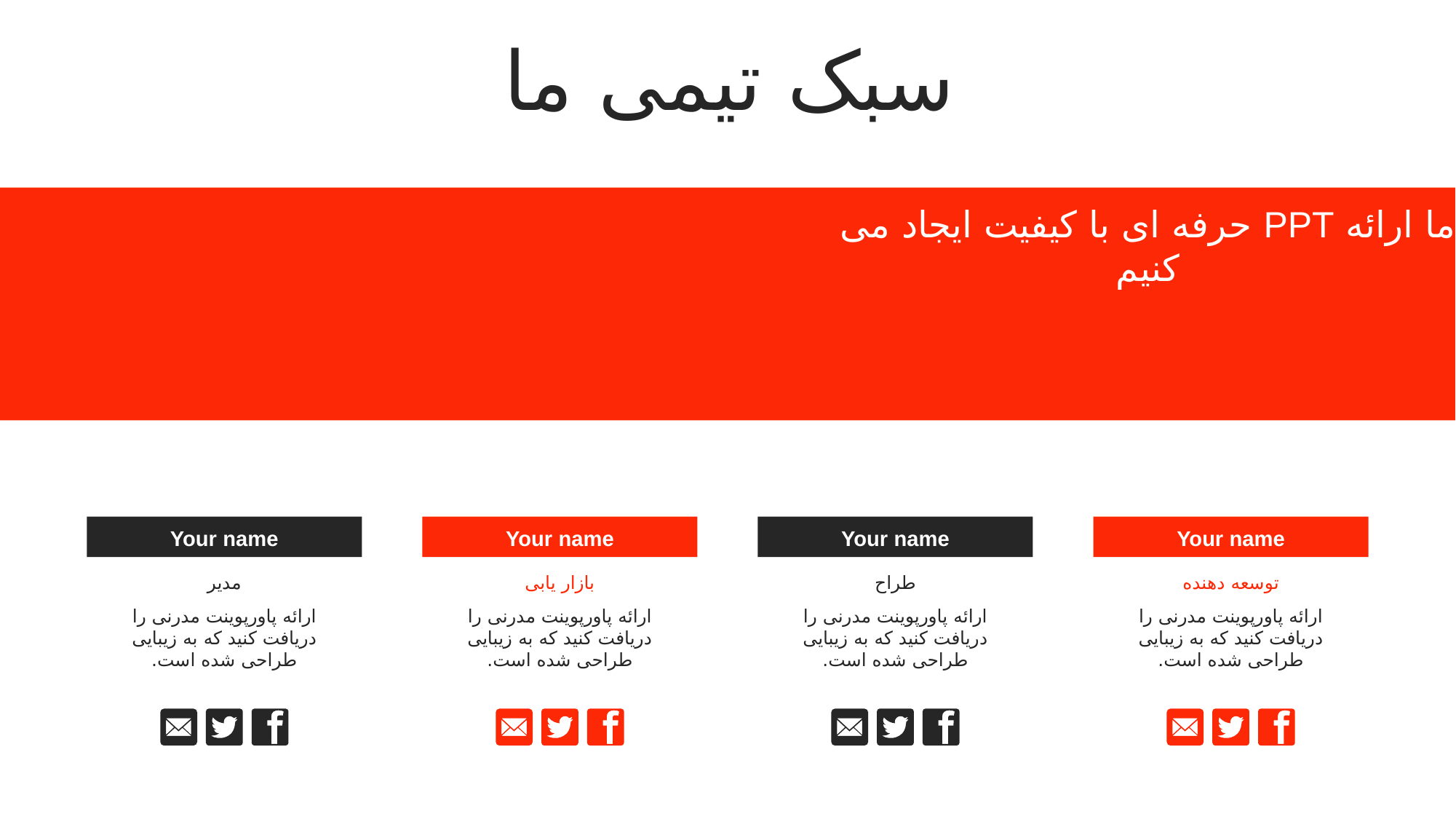

سبک تیمی ما
ما ارائه PPT حرفه ای با کیفیت ایجاد می کنیم

Your name
Your name
Your name
Your name
مدیر
بازار یابی
طراح
توسعه دهنده
ارائه پاورپوینت مدرنی را دریافت کنید که به زیبایی طراحی شده است.
ارائه پاورپوینت مدرنی را دریافت کنید که به زیبایی طراحی شده است.
ارائه پاورپوینت مدرنی را دریافت کنید که به زیبایی طراحی شده است.
ارائه پاورپوینت مدرنی را دریافت کنید که به زیبایی طراحی شده است.